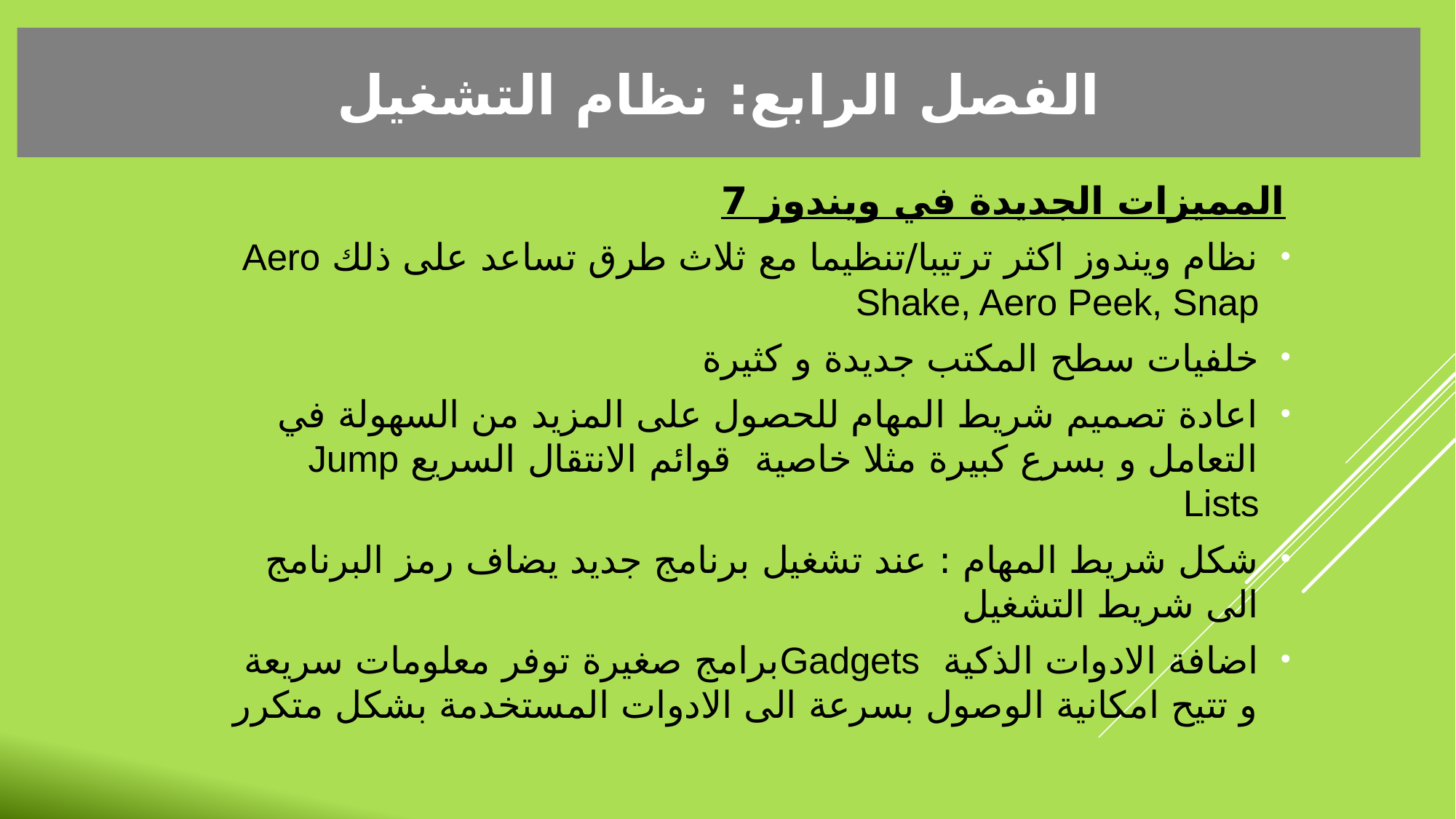

الفصل الرابع: نظام التشغيل
المميزات الجديدة في ويندوز 7
نظام ويندوز اكثر ترتيبا/تنظيما مع ثلاث طرق تساعد على ذلك Aero Shake, Aero Peek, Snap
خلفيات سطح المكتب جديدة و كثيرة
اعادة تصميم شريط المهام للحصول على المزيد من السهولة في التعامل و بسرع كبيرة مثلا خاصية  قوائم الانتقال السريع Jump Lists
شكل شريط المهام : عند تشغيل برنامج جديد يضاف رمز البرنامج الى شريط التشغيل
اضافة الادوات الذكية  Gadgetsبرامج صغيرة توفر معلومات سريعة و تتيح امكانية الوصول بسرعة الى الادوات المستخدمة بشكل متكرر